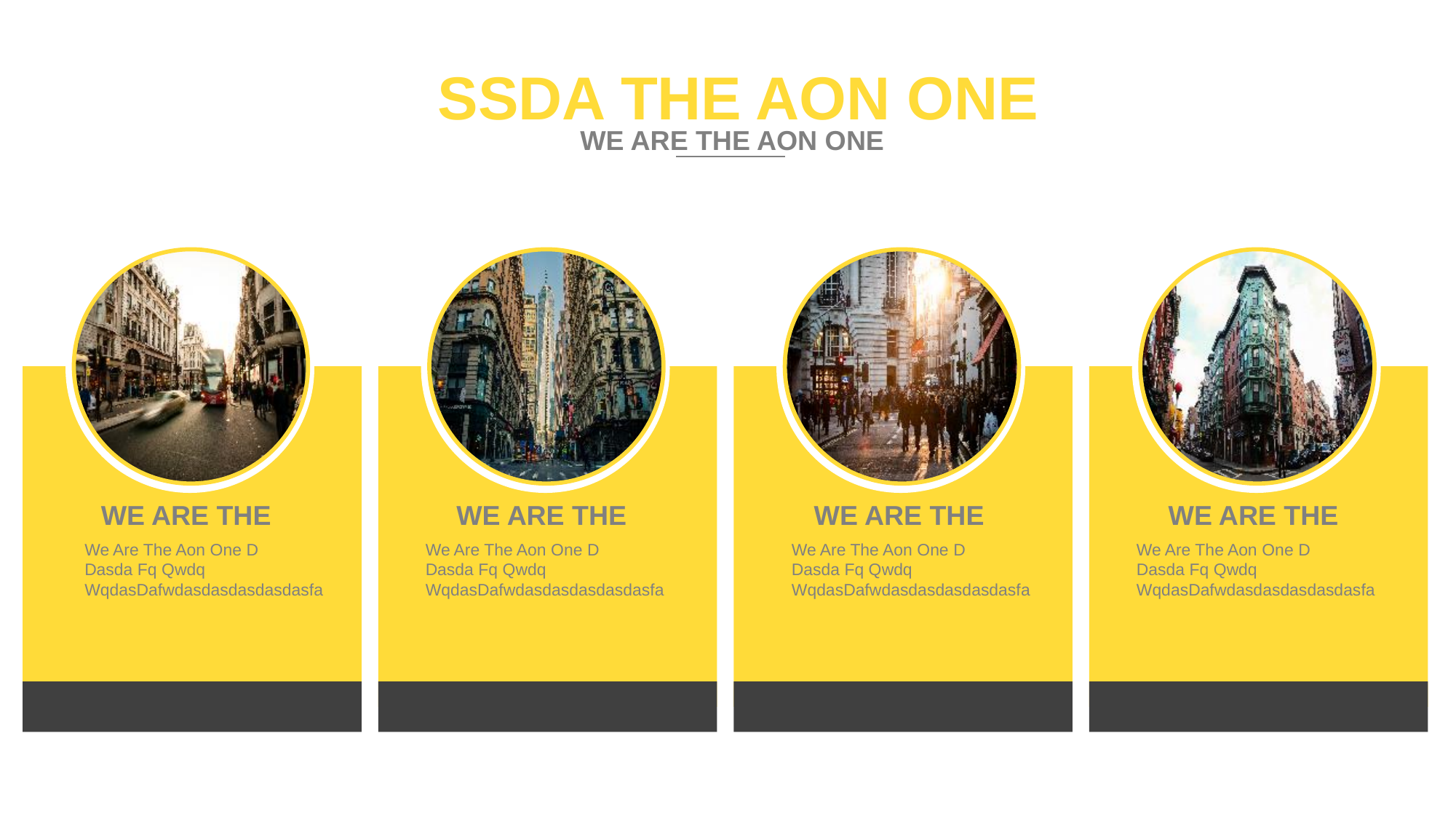

SSDA THE AON ONE
WE ARE THE AON ONE

WE ARE THE
WE ARE THE
WE ARE THE
WE ARE THE
We Are The Aon One D
Dasda Fq Qwdq  WqdasDafwdasdasdasdasdasfa
We Are The Aon One D
Dasda Fq Qwdq  WqdasDafwdasdasdasdasdasfa
We Are The Aon One D
Dasda Fq Qwdq  WqdasDafwdasdasdasdasdasfa
We Are The Aon One D
Dasda Fq Qwdq  WqdasDafwdasdasdasdasdasfa